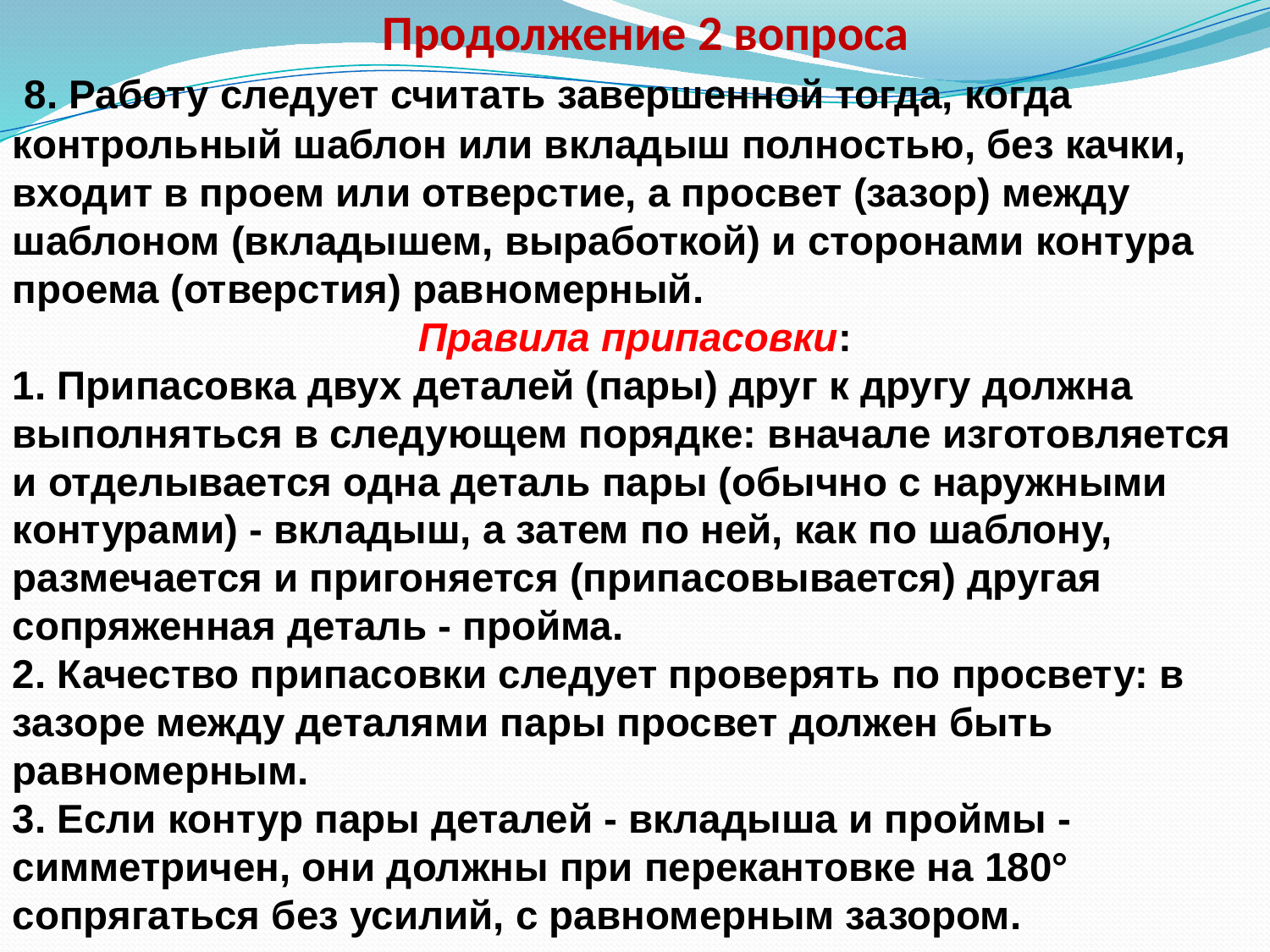

# Продолжение 2 вопроса
 8. Работу следует считать завершенной тогда, когда контрольный шаблон или вкладыш полностью, без качки, входит в проем или отверстие, а просвет (зазор) между шаблоном (вкладышем, выработкой) и сторонами контура проема (отверстия) равномерный.
Правила припасовки:
1. Припасовка двух деталей (пары) друг к другу должна выполняться в следующем порядке: вначале изготовляется и отделывается одна деталь пары (обычно с наружными контурами) - вкладыш, а затем по ней, как по шаблону, размечается и пригоняется (припасовывается) другая сопряженная деталь - пройма.
2. Качество припасовки следует проверять по просвету: в зазоре между деталями пары просвет должен быть равномерным.
3. Если контур пары деталей - вкладыша и проймы - симметричен, они должны при перекантовке на 180° сопрягаться без усилий, с равномерным зазором.